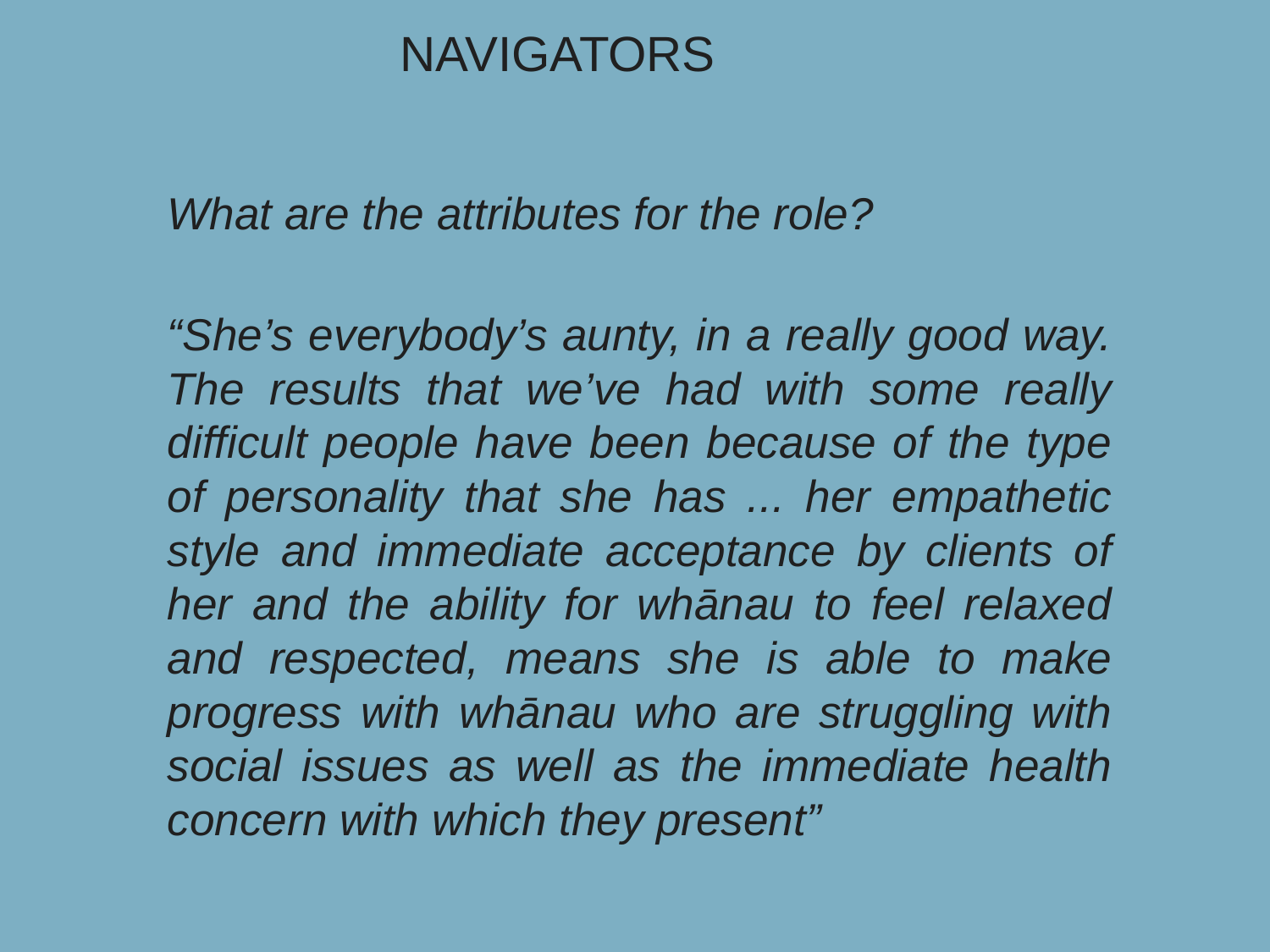

Navigators

What are the attributes for the role?

“She’s everybody’s aunty, in a really good way. The results that we’ve had with some really difficult people have been because of the type of personality that she has ... her empathetic style and immediate acceptance by clients of her and the ability for whānau to feel relaxed and respected, means she is able to make progress with whānau who are struggling with social issues as well as the immediate health concern with which they present”